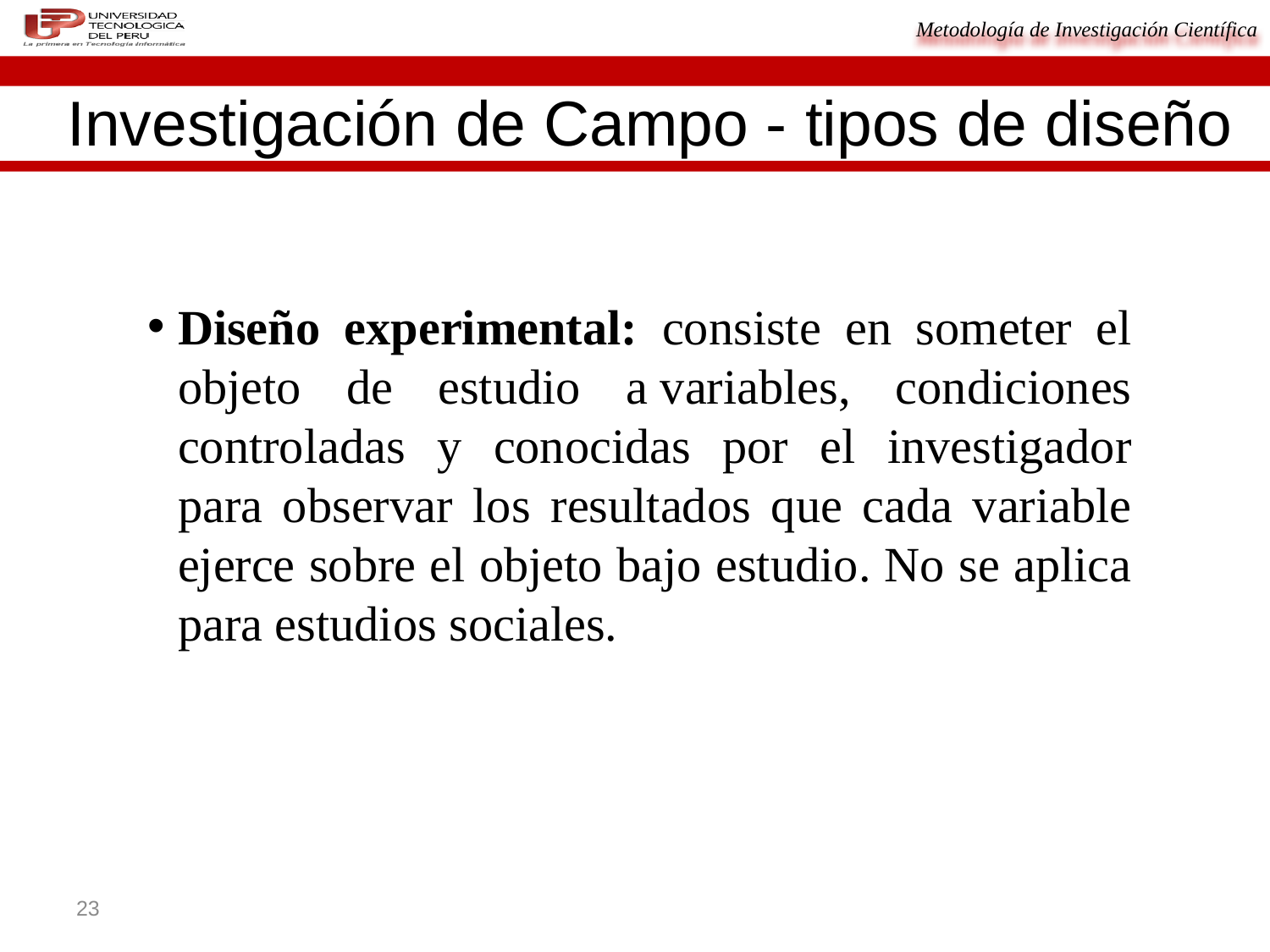

Investigación de Campo - tipos de diseño

Diseño experimental: consiste en someter el objeto de estudio a variables, condiciones controladas y conocidas por el investigador para observar los resultados que cada variable ejerce sobre el objeto bajo estudio. No se aplica para estudios sociales.

23